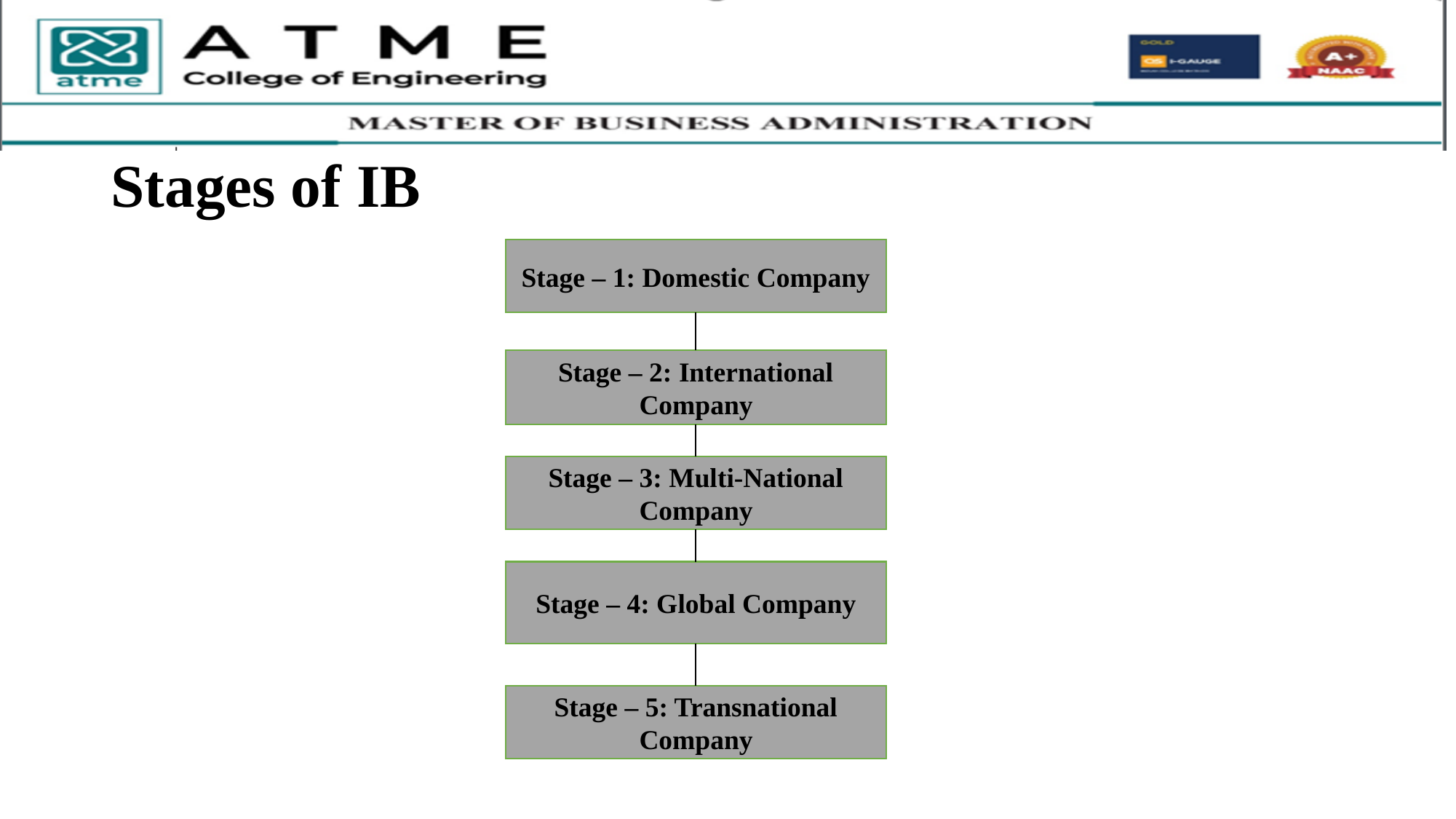

# Stages of IB
Stage – 1: Domestic Company
Stage – 2: International Company
Stage – 3: Multi-National Company
Stage – 4: Global Company
Stage – 5: Transnational Company